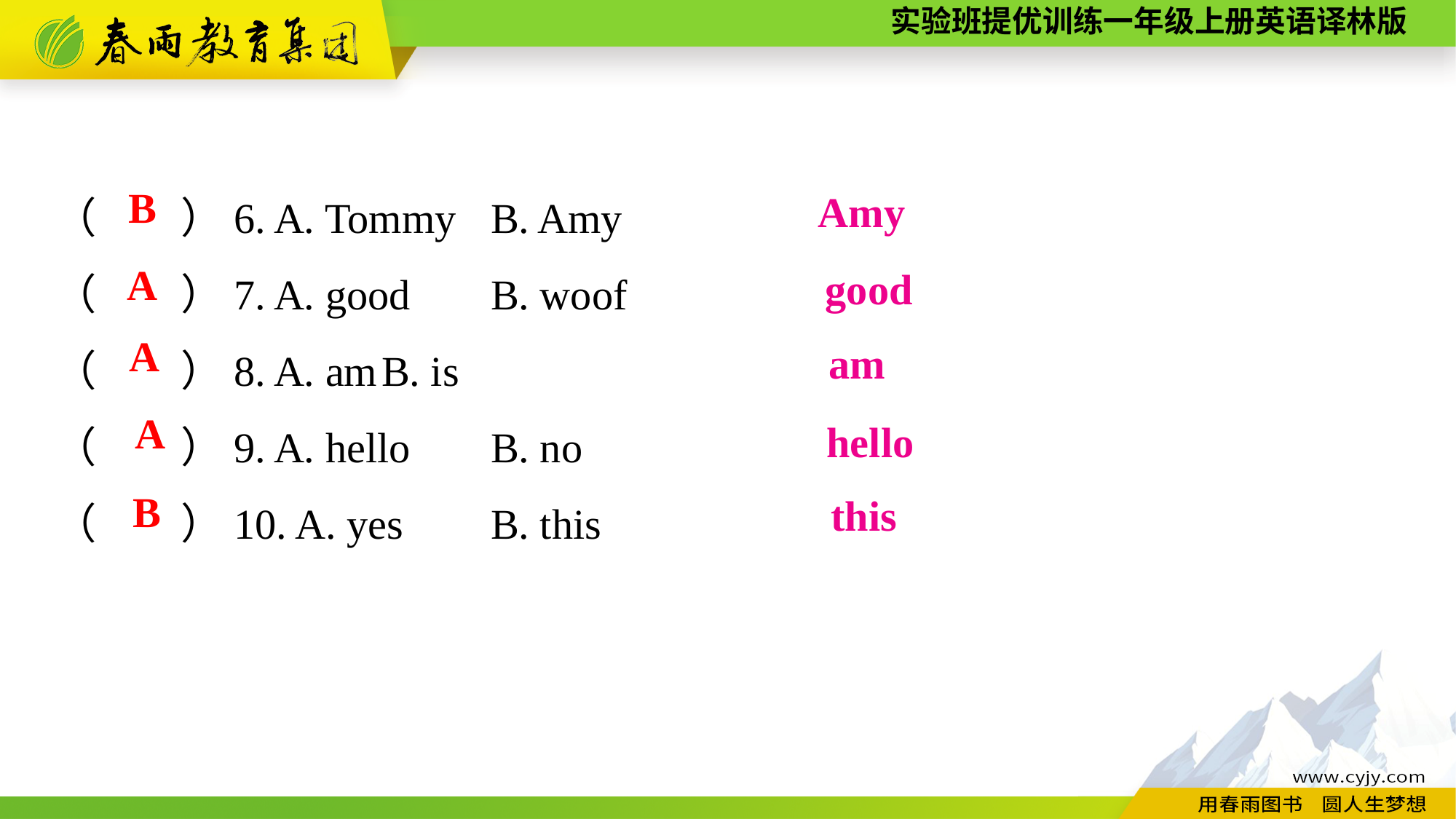

（　　）6. A. Tommy	B. Amy
（　　）7. A. good	B. woof
（　　）8. A. am	B. is
（　　）9. A. hello	B. no
（　　）10. A. yes	B. this
B
Amy
A
good
A
am
A
hello
B
this